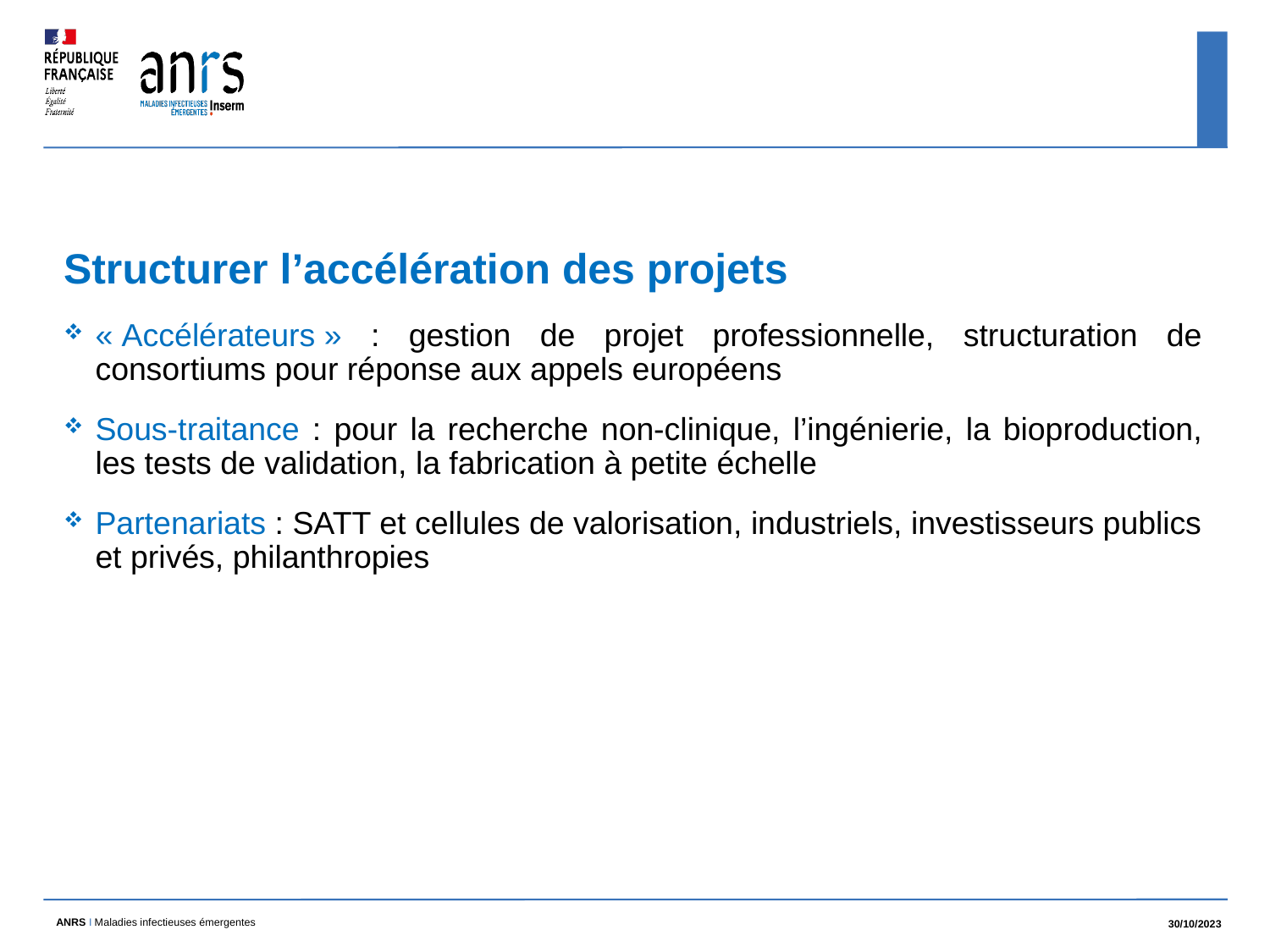

Structurer l’accélération des projets
« Accélérateurs » : gestion de projet professionnelle, structuration de consortiums pour réponse aux appels européens
Sous-traitance : pour la recherche non-clinique, l’ingénierie, la bioproduction, les tests de validation, la fabrication à petite échelle
Partenariats : SATT et cellules de valorisation, industriels, investisseurs publics et privés, philanthropies